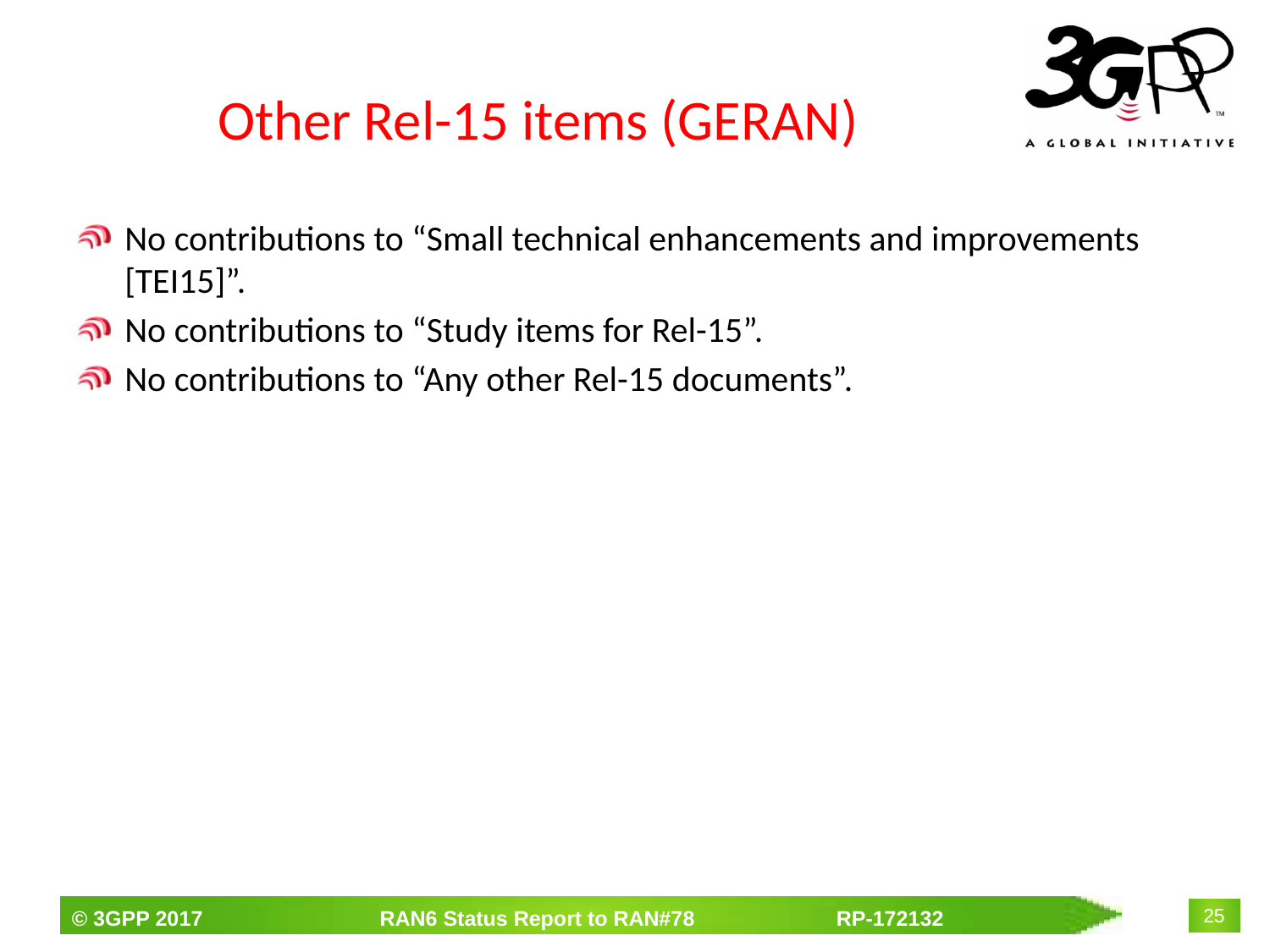

# Other Rel-15 items (GERAN)
No contributions to “Small technical enhancements and improvements [TEI15]”.
No contributions to “Study items for Rel-15”.
No contributions to “Any other Rel-15 documents”.